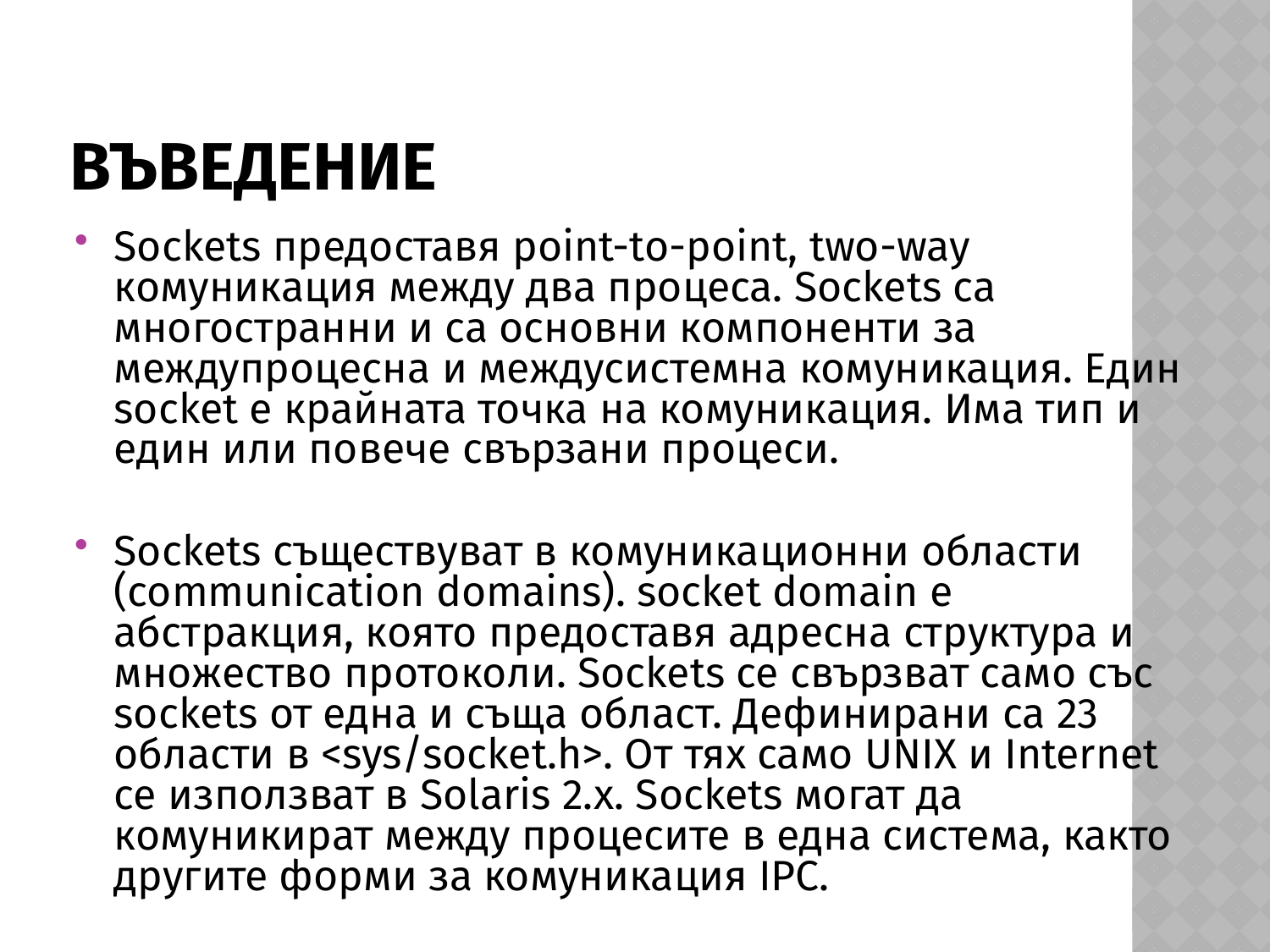

# Въведение
Sockets предоставя point-to-point, two-way комуникация между два процеса. Sockets са многостранни и са основни компоненти за междупроцесна и междусистемна комуникация. Един socket е крайната точка на комуникация. Има тип и един или повече свързани процеси.
Sockets съществуват в комуникационни области (communication domains). socket domain е абстракция, която предоставя адресна структура и множество протоколи. Sockets се свързват само със sockets от една и съща област. Дефинирани са 23 области в <sys/socket.h>. От тях само UNIX и Internet се използват в Solaris 2.x. Sockets могат да комуникират между процесите в една система, както другите форми за комуникация IPC.